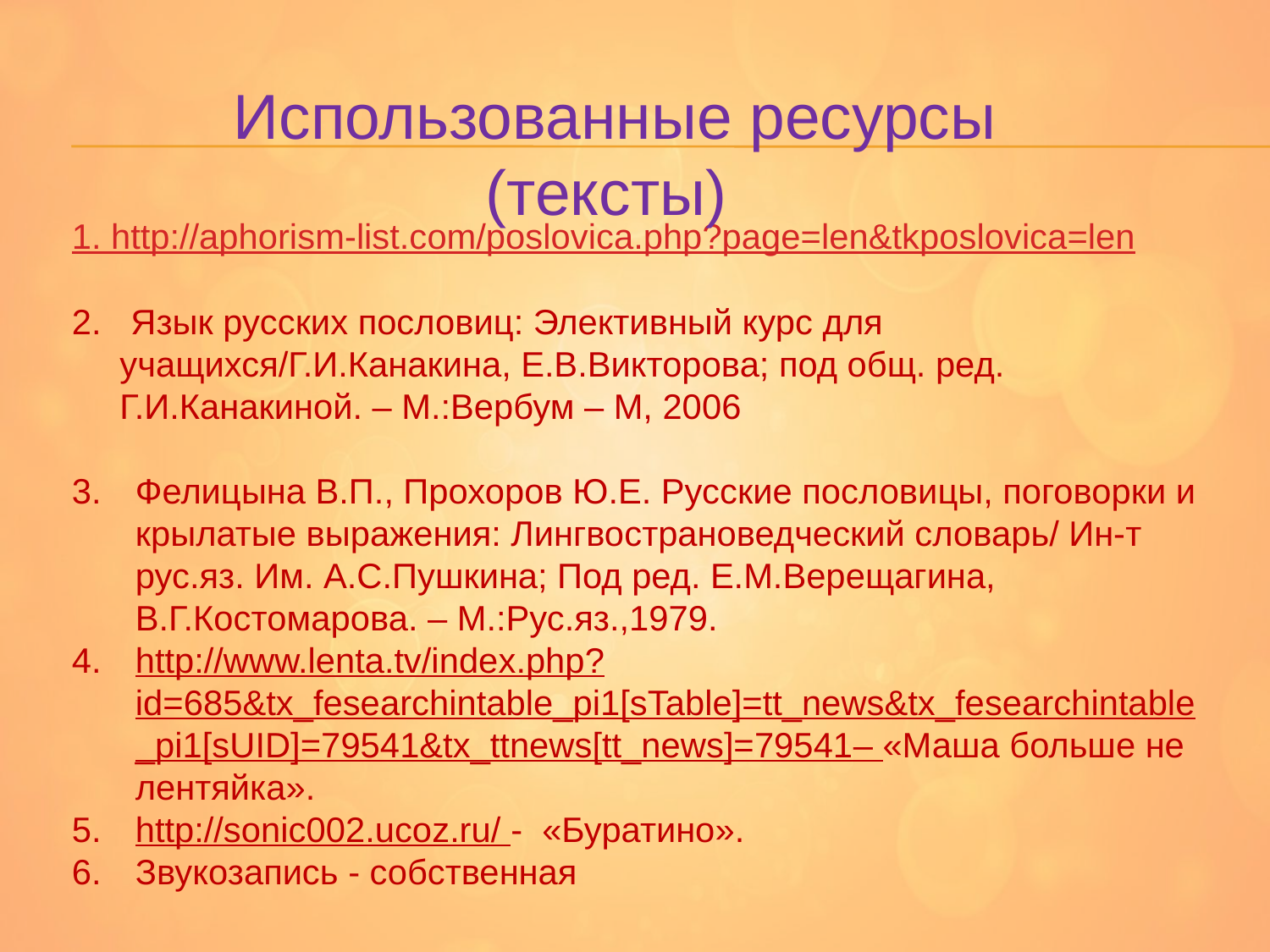

Использованные ресурсы (тексты)
1. http://aphorism-list.com/poslovica.php?page=len&tkposlovica=len

2.   Язык русских пословиц: Элективный курс для учащихся/Г.И.Канакина, Е.В.Викторова; под общ. ред. Г.И.Канакиной. – М.:Вербум – М, 2006

Фелицына В.П., Прохоров Ю.Е. Русские пословицы, поговорки и крылатые выражения: Лингвострановедческий словарь/ Ин-т рус.яз. Им. А.С.Пушкина; Под ред. Е.М.Верещагина, В.Г.Костомарова. – М.:Рус.яз.,1979.
http://www.lenta.tv/index.php?id=685&tx_fesearchintable_pi1[sTable]=tt_news&tx_fesearchintable_pi1[sUID]=79541&tx_ttnews[tt_news]=79541– «Маша больше не лентяйка».
http://sonic002.ucoz.ru/ -  «Буратино».
Звукозапись - собственная